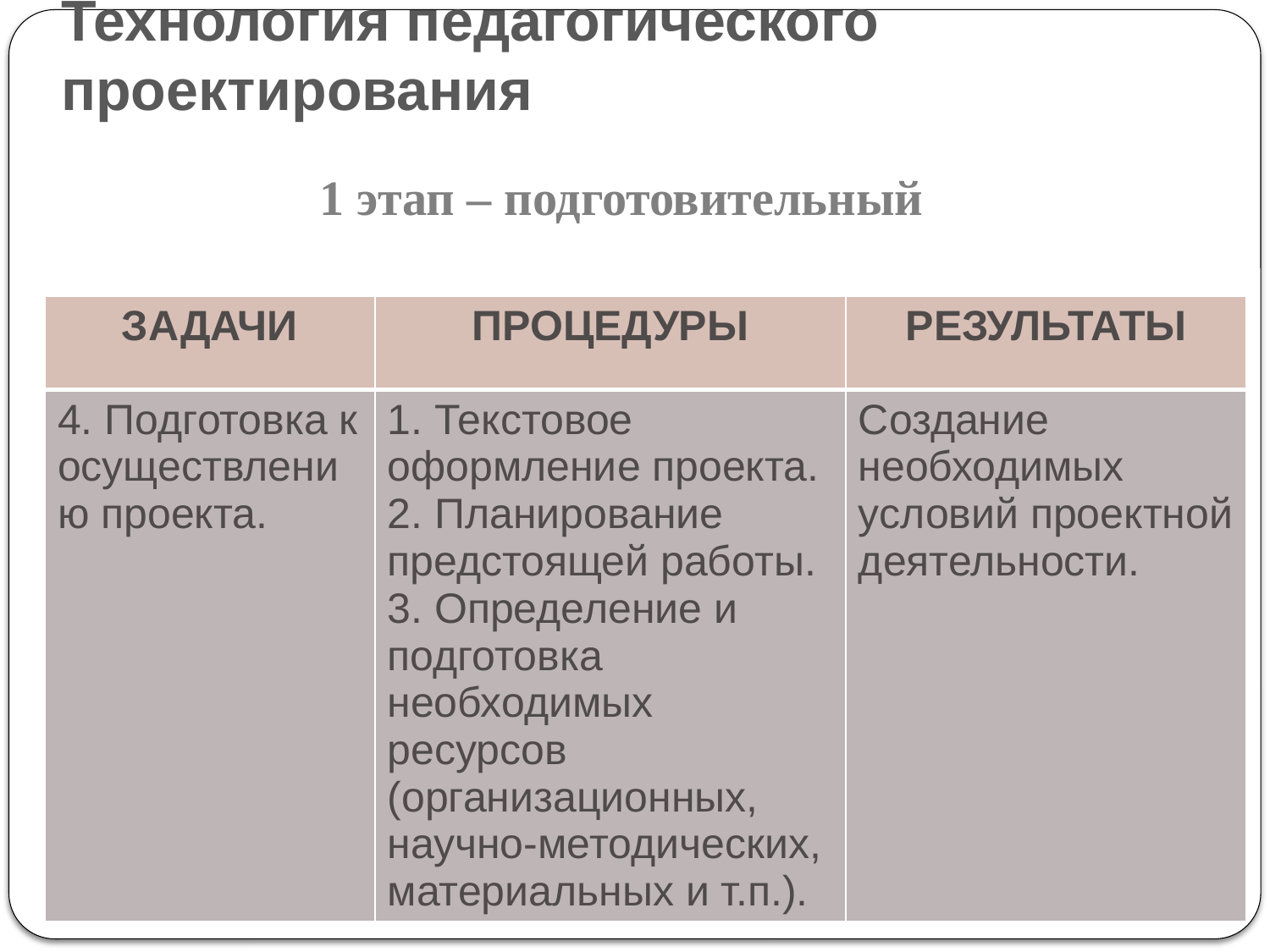

# Технология педагогического проектирования
1 этап – подготовительный
| ЗАДАЧИ | ПРОЦЕДУРЫ | РЕЗУЛЬТАТЫ |
| --- | --- | --- |
| 4. Подготовка к осуществлению проекта. | 1. Текстовое оформление проекта. 2. Планирование предстоящей работы. 3. Определение и подготовка необходимых ресурсов (организационных, научно-методических, материальных и т.п.). | Создание необходимых условий проектной деятельности. |